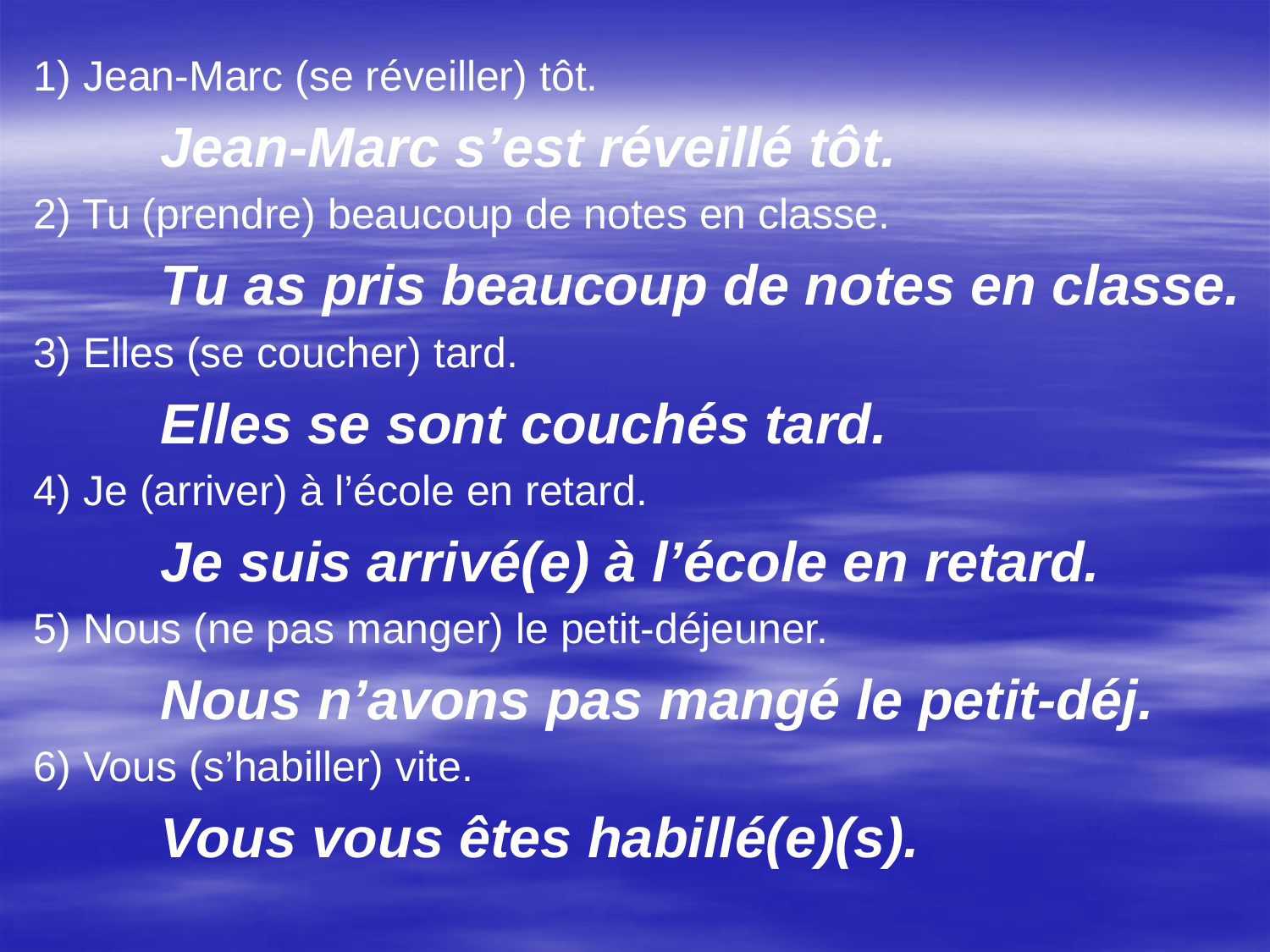

1) Jean-Marc (se réveiller) tôt.
	Jean-Marc s’est réveillé tôt.
2) Tu (prendre) beaucoup de notes en classe.
	Tu as pris beaucoup de notes en classe.
3) Elles (se coucher) tard.
	Elles se sont couchés tard.
4) Je (arriver) à l’école en retard.
	Je suis arrivé(e) à l’école en retard.
5) Nous (ne pas manger) le petit-déjeuner.
	Nous n’avons pas mangé le petit-déj.
6) Vous (s’habiller) vite.
	Vous vous êtes habillé(e)(s).